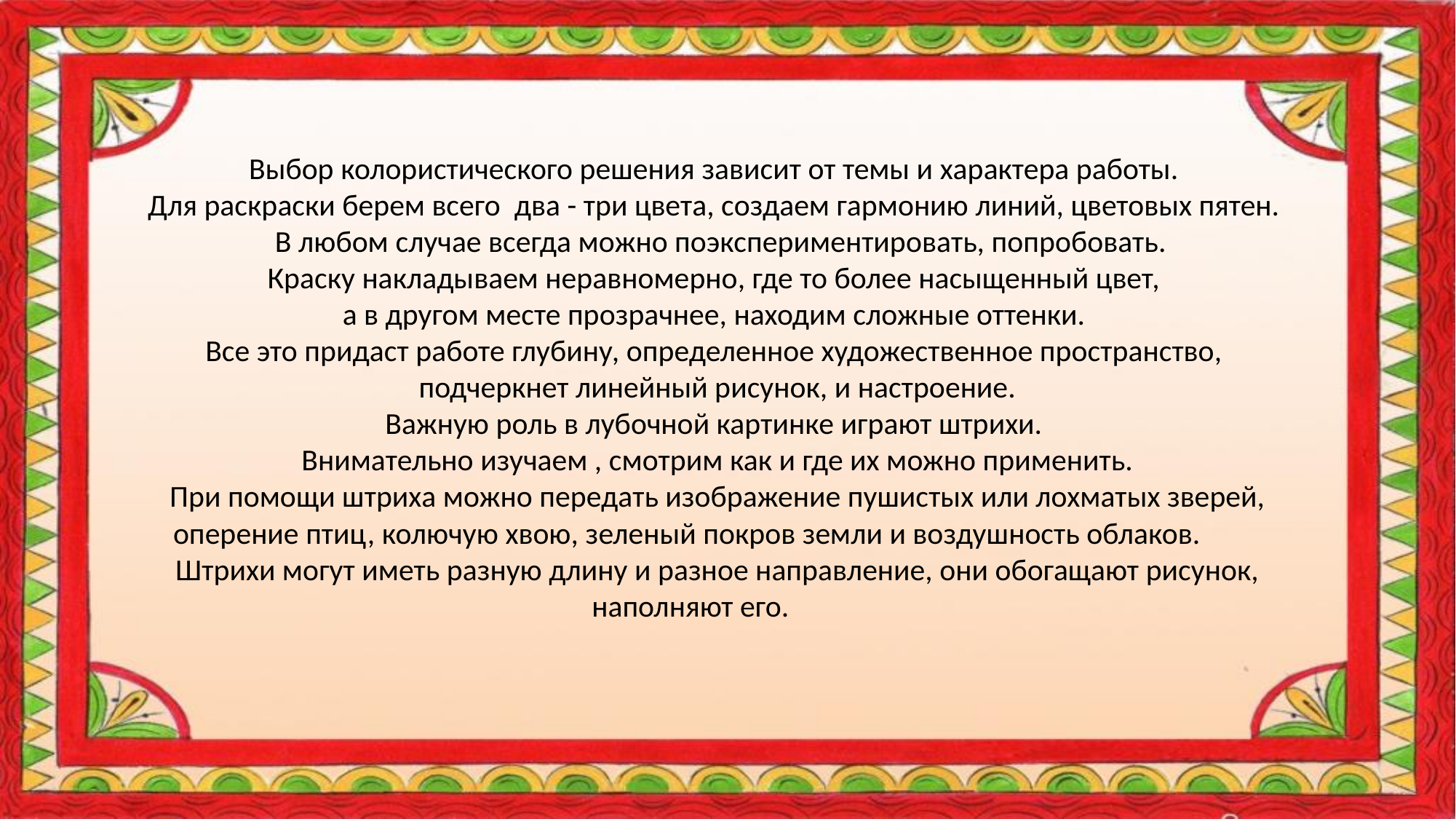

Выбор колористического решения зависит от темы и характера работы.
Для раскраски берем всего  два - три цвета, создаем гармонию линий, цветовых пятен.
 В любом случае всегда можно поэкспериментировать, попробовать.
Краску накладываем неравномерно, где то более насыщенный цвет,
а в другом месте прозрачнее, находим сложные оттенки.
Все это придаст работе глубину, определенное художественное пространство,
подчеркнет линейный рисунок, и настроение.
Важную роль в лубочной картинке играют штрихи.
Внимательно изучаем , смотрим как и где их можно применить.
При помощи штриха можно передать изображение пушистых или лохматых зверей, оперение птиц, колючую хвою, зеленый покров земли и воздушность облаков.
Штрихи могут иметь разную длину и разное направление, они обогащают рисунок, наполняют его.